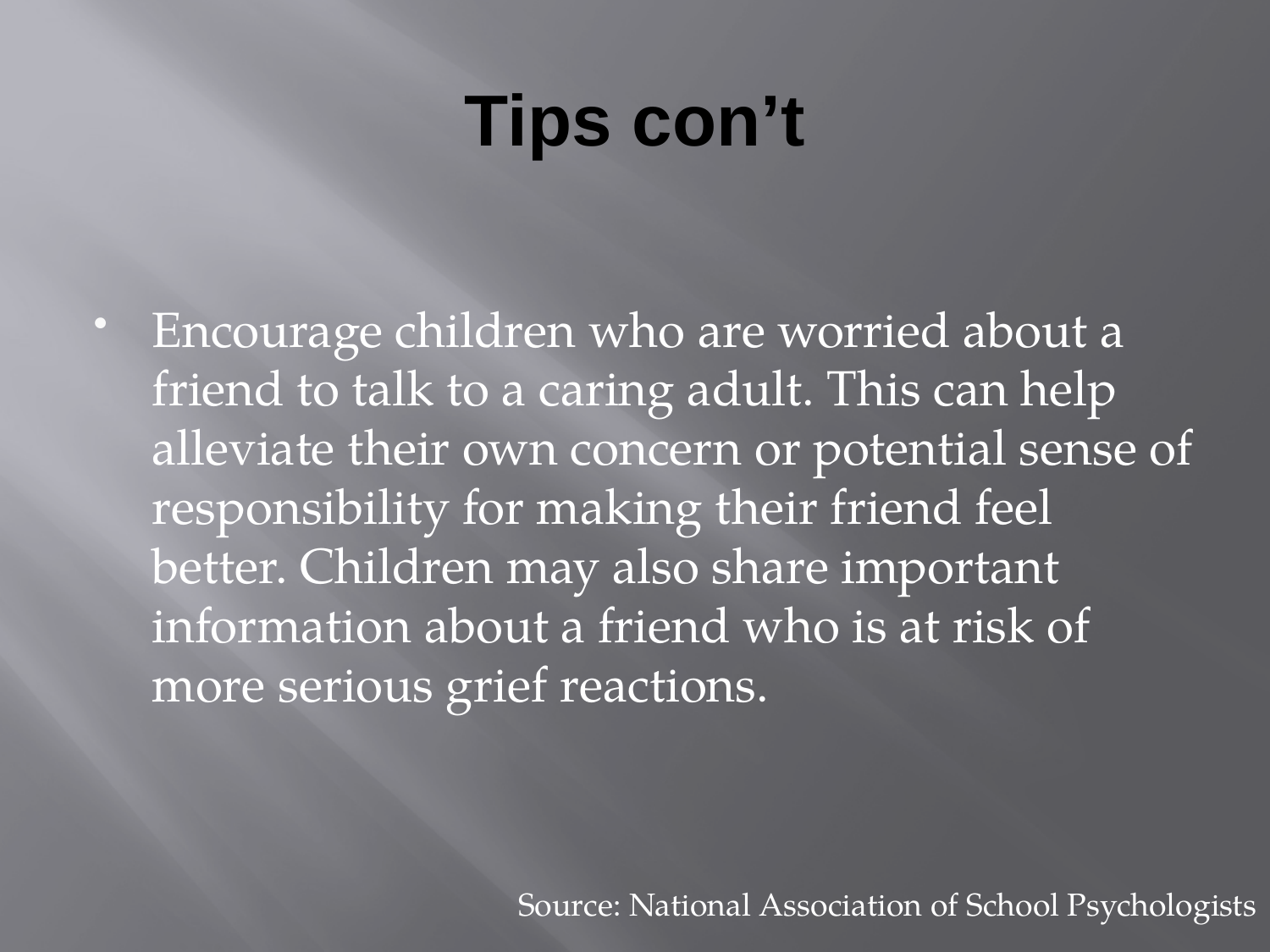

# Tips con’t

Encourage children who are worried about a friend to talk to a caring adult. This can help alleviate their own concern or potential sense of responsibility for making their friend feel better. Children may also share important information about a friend who is at risk of more serious grief reactions.

Source: National Association of School Psychologists